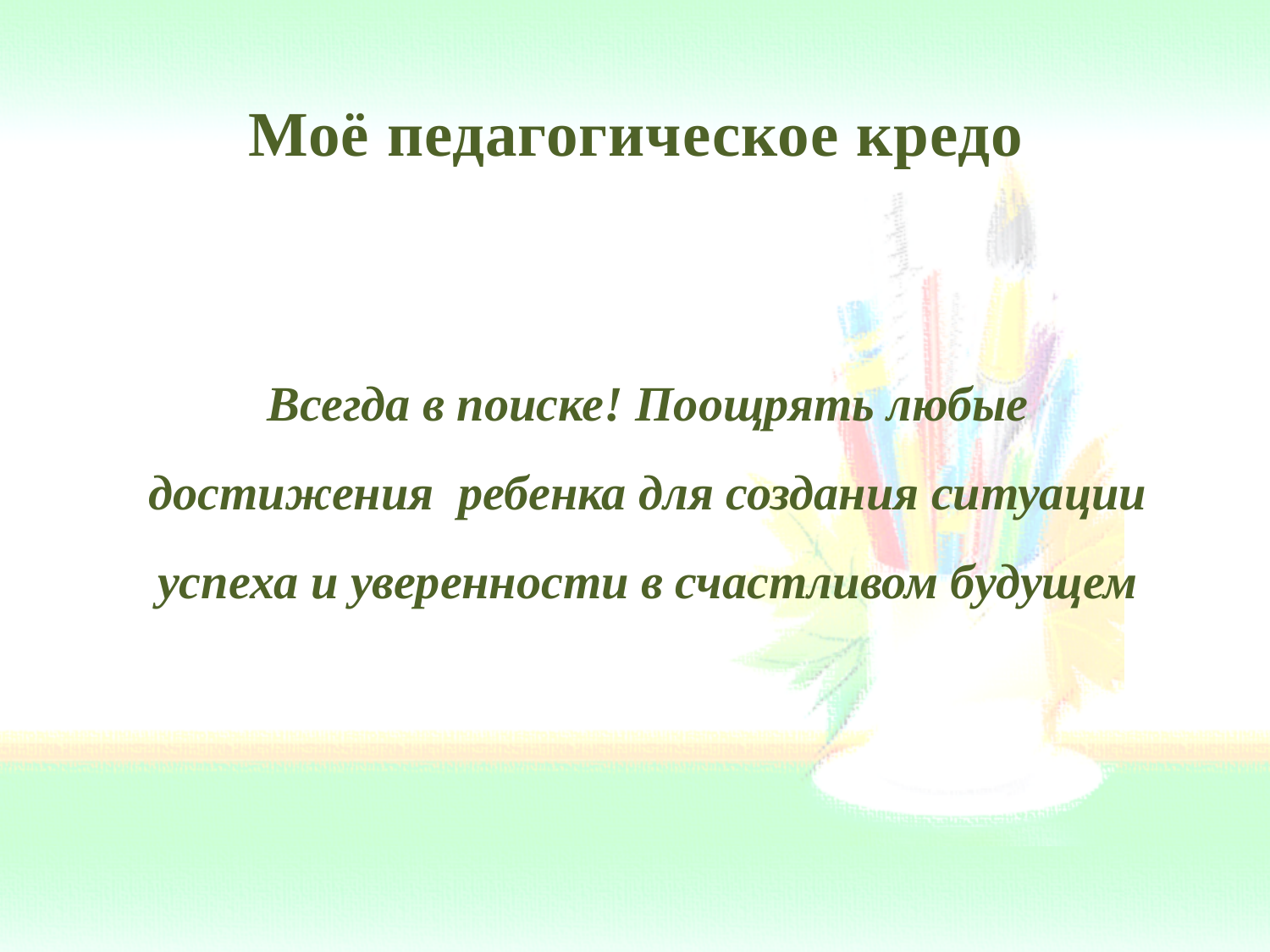

# Моё педагогическое кредо
Всегда в поиске! Поощрять любые достижения  ребенка для создания ситуации успеха и уверенности в счастливом будущем